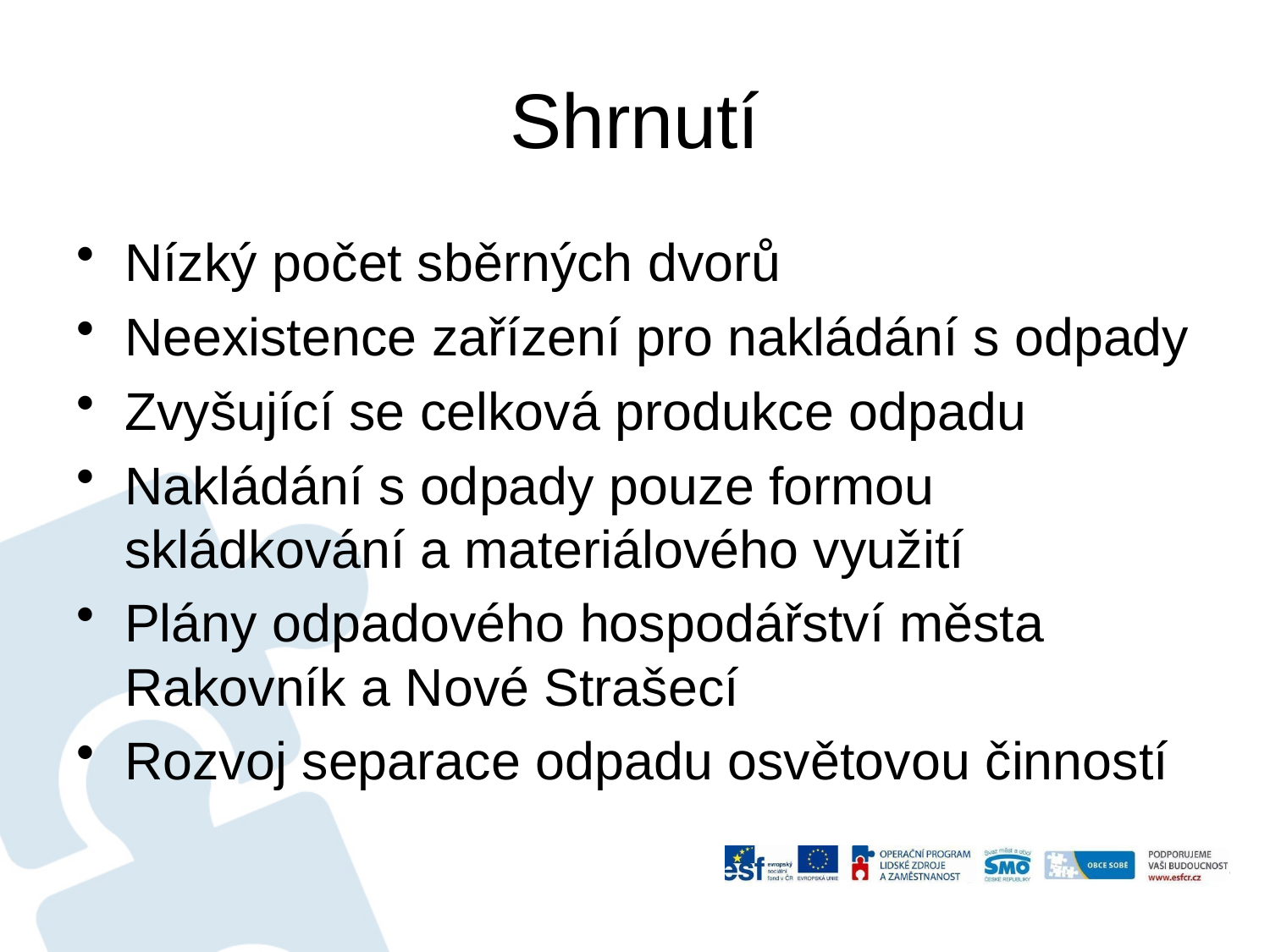

# Shrnutí
Nízký počet sběrných dvorů
Neexistence zařízení pro nakládání s odpady
Zvyšující se celková produkce odpadu
Nakládání s odpady pouze formou skládkování a materiálového využití
Plány odpadového hospodářství města Rakovník a Nové Strašecí
Rozvoj separace odpadu osvětovou činností